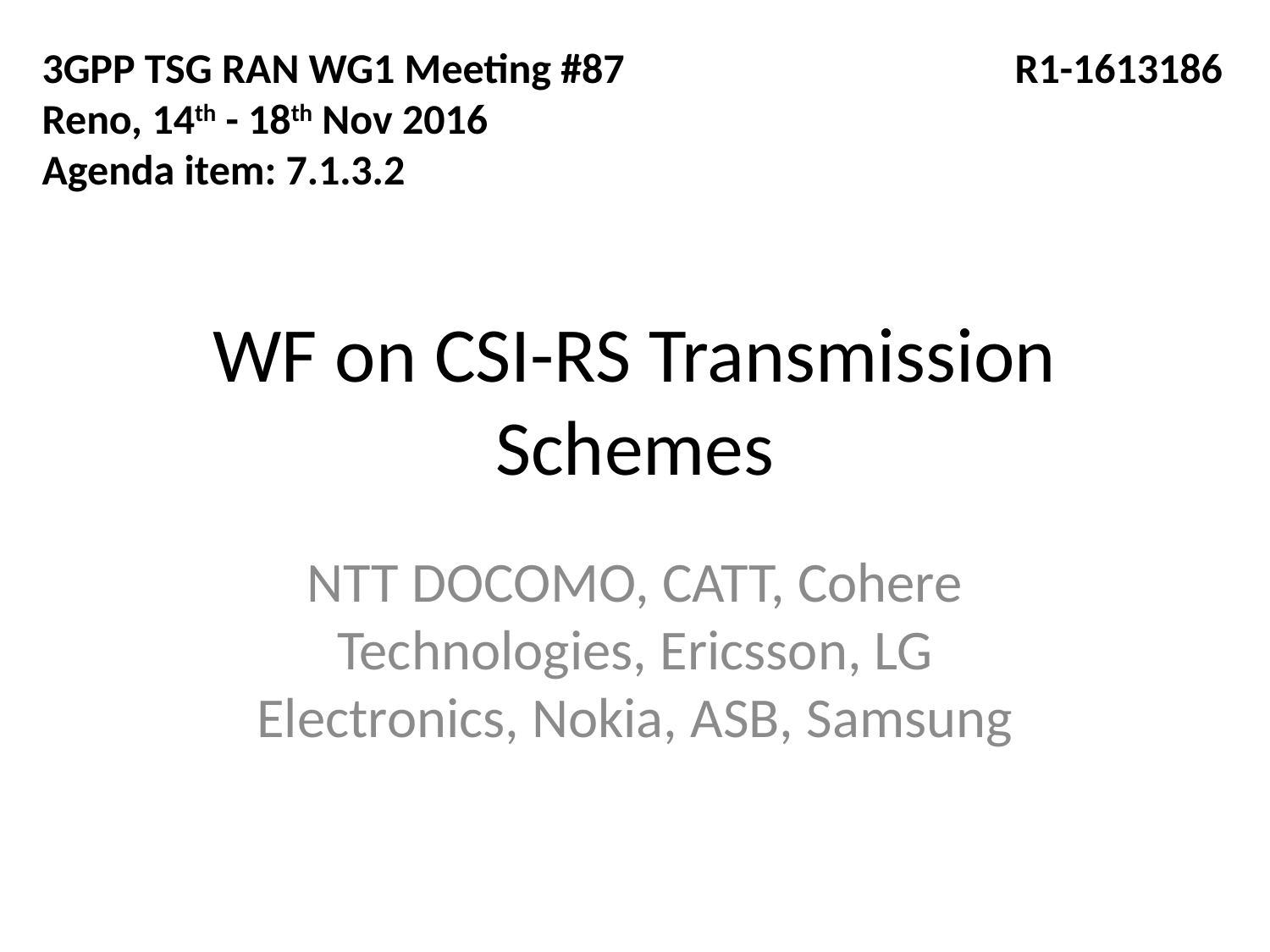

3GPP TSG RAN WG1 Meeting #87
Reno, 14th - 18th Nov 2016
Agenda item: 7.1.3.2
R1-1613186
# WF on CSI-RS Transmission Schemes
NTT DOCOMO, CATT, Cohere Technologies, Ericsson, LG Electronics, Nokia, ASB, Samsung